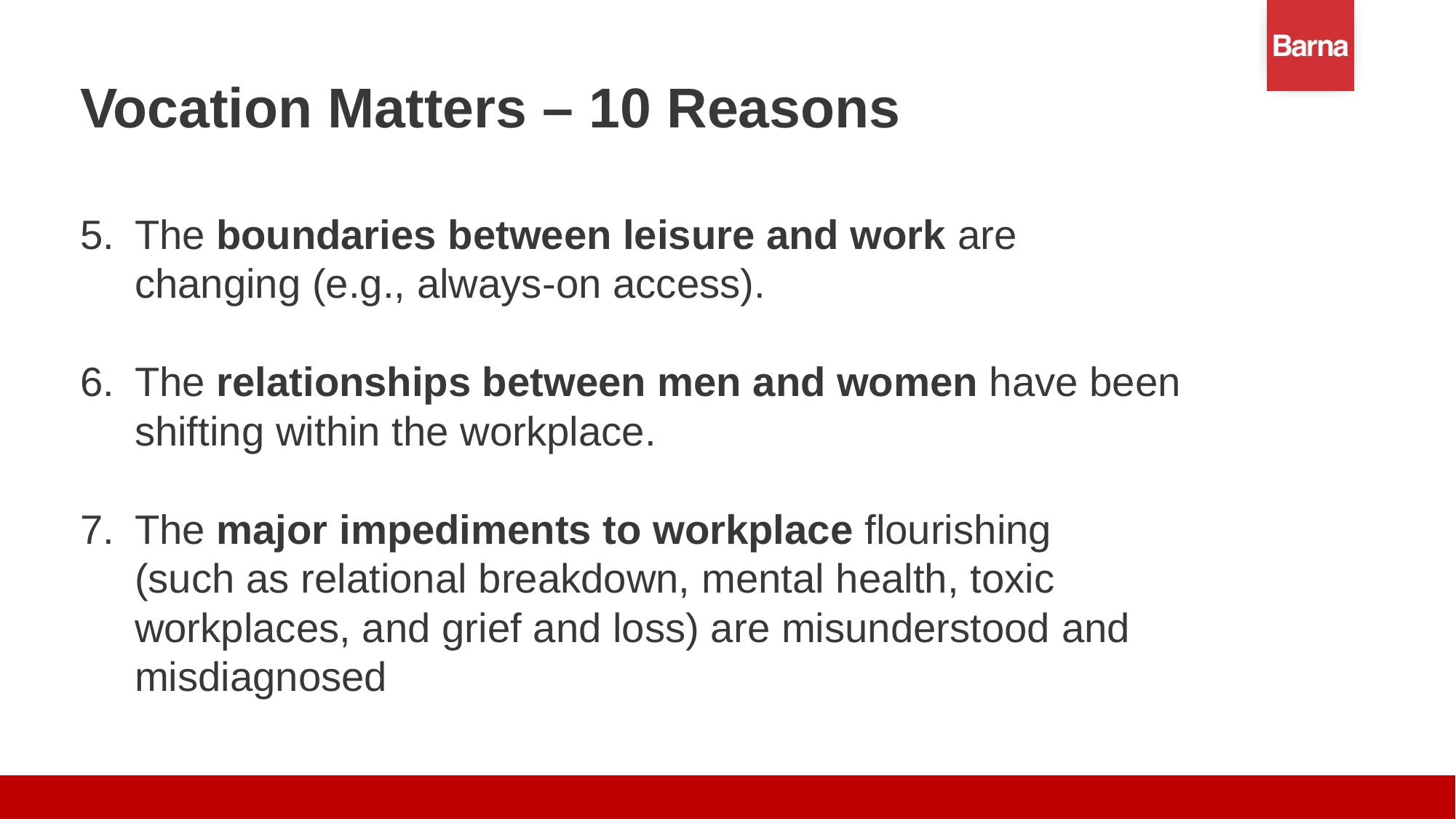

Vocation Matters – 10 Reasons

The boundaries between leisure and work are
changing (e.g., always-on access).
The relationships between men and women have been shifting within the workplace.

The major impediments to workplace flourishing
(such as relational breakdown, mental health, toxic workplaces, and grief and loss) are misunderstood and misdiagnosed